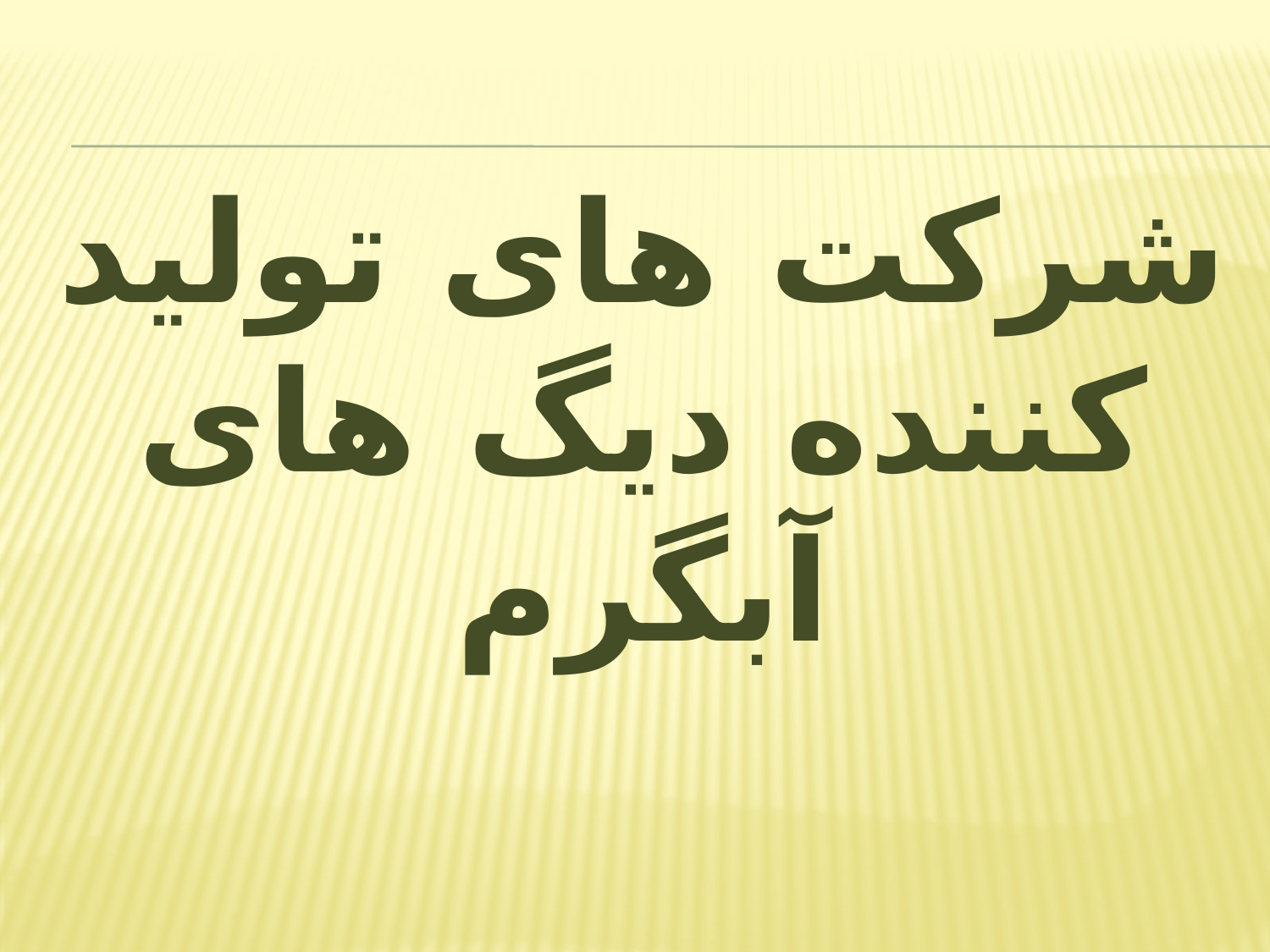

# شرکت های تولید کننده دیگ های آبگرم